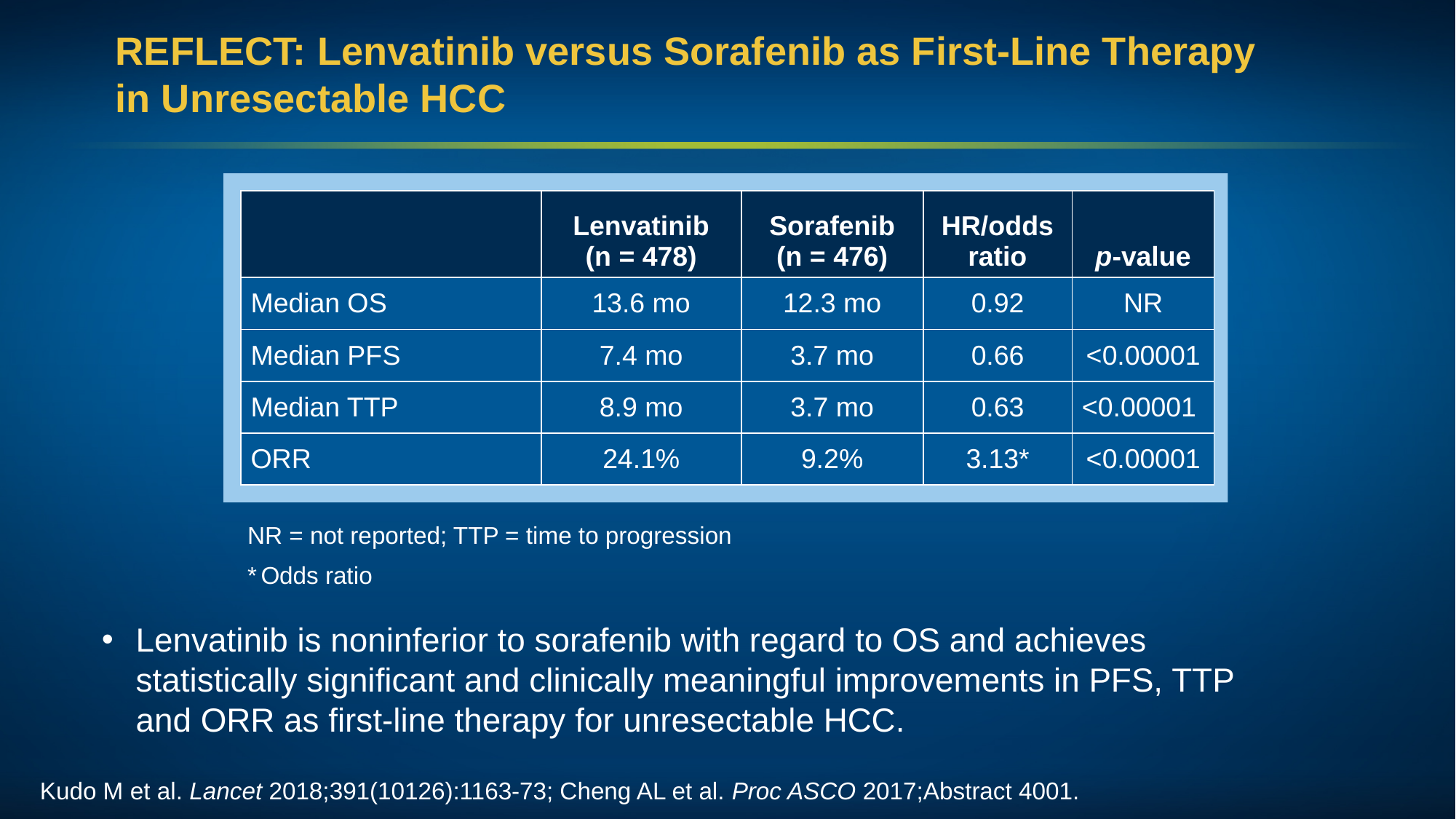

# REFLECT: Lenvatinib versus Sorafenib as First-Line Therapy in Unresectable HCC

|  | Lenvatinib (n = 478) | Sorafenib (n = 476) | HR/odds ratio | p-value |
| --- | --- | --- | --- | --- |
| Median OS | 13.6 mo | 12.3 mo | 0.92 | NR |
| Median PFS | 7.4 mo | 3.7 mo | 0.66 | <0.00001 |
| Median TTP | 8.9 mo | 3.7 mo | 0.63 | <0.00001 |
| ORR | 24.1% | 9.2% | 3.13\* | <0.00001 |
NR = not reported; TTP = time to progression
* Odds ratio
Lenvatinib is noninferior to sorafenib with regard to OS and achieves statistically significant and clinically meaningful improvements in PFS, TTP and ORR as first-line therapy for unresectable HCC.
Kudo M et al. Lancet 2018;391(10126):1163-73; Cheng AL et al. Proc ASCO 2017;Abstract 4001.